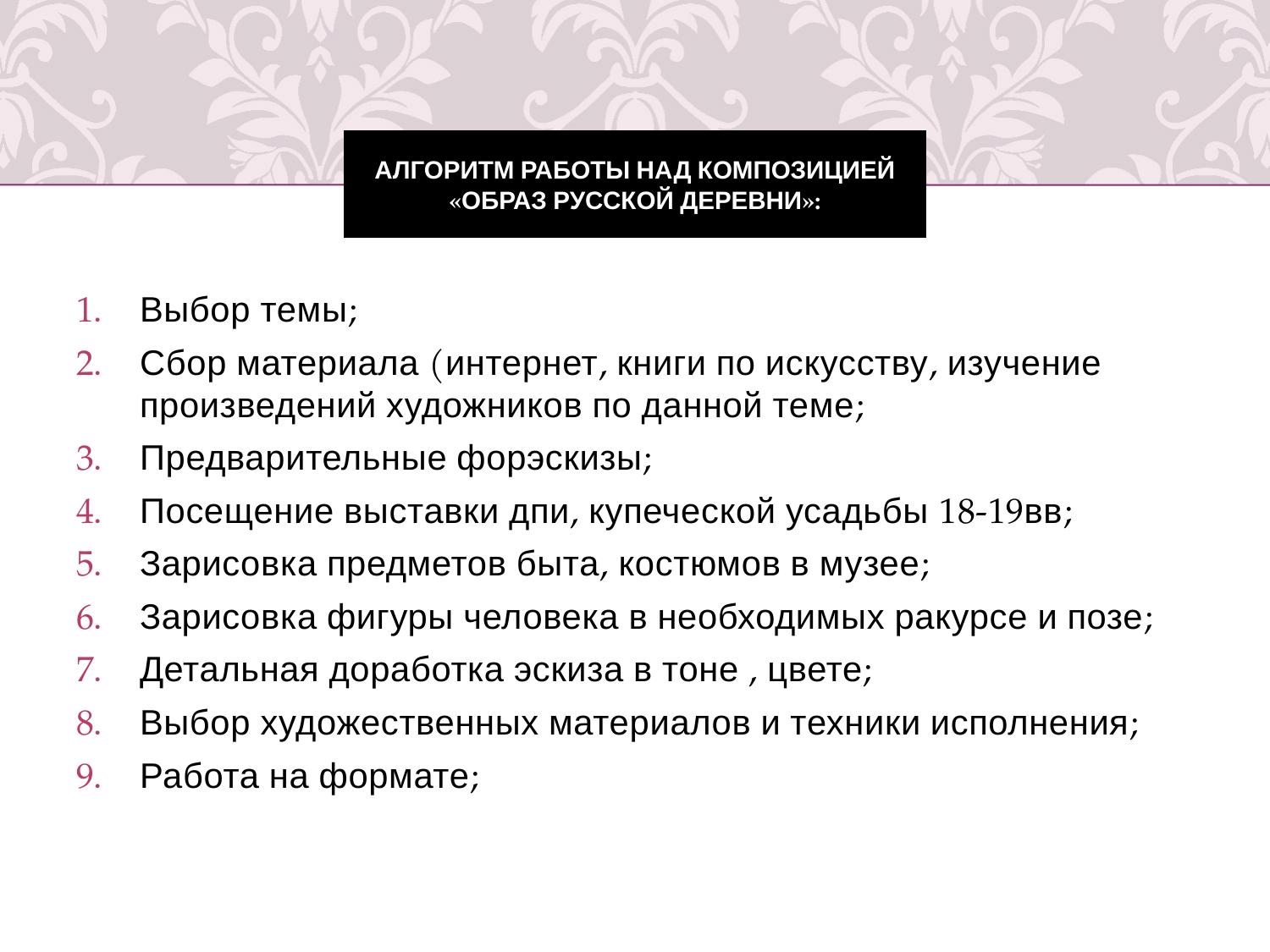

# Алгоритм работы над композицией «образ Русской деревни»:
Выбор темы;
Сбор материала (интернет, книги по искусству, изучение произведений художников по данной теме;
Предварительные форэскизы;
Посещение выставки дпи, купеческой усадьбы 18-19вв;
Зарисовка предметов быта, костюмов в музее;
Зарисовка фигуры человека в необходимых ракурсе и позе;
Детальная доработка эскиза в тоне , цвете;
Выбор художественных материалов и техники исполнения;
Работа на формате;